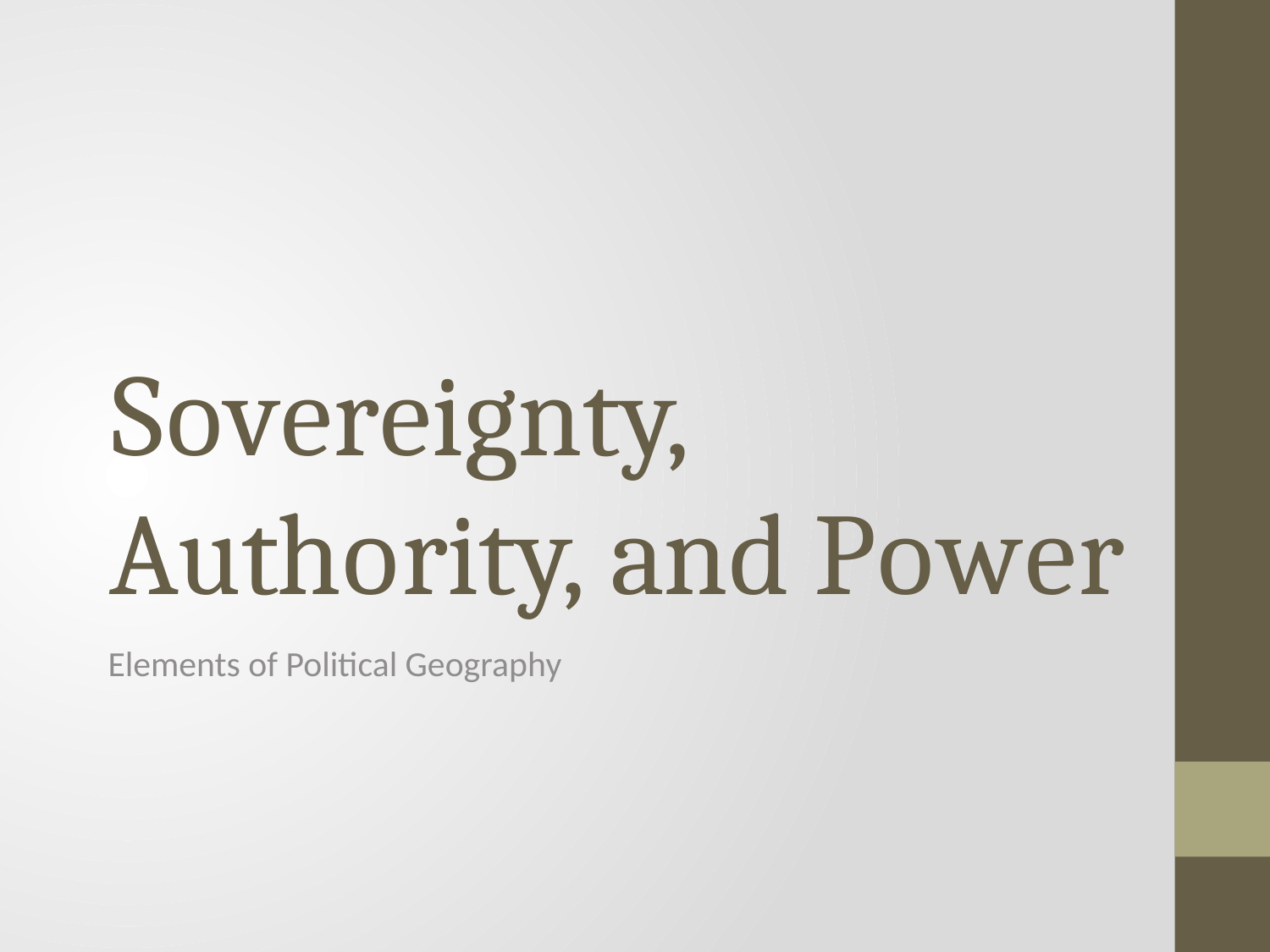

# Sovereignty, Authority, and Power
Elements of Political Geography